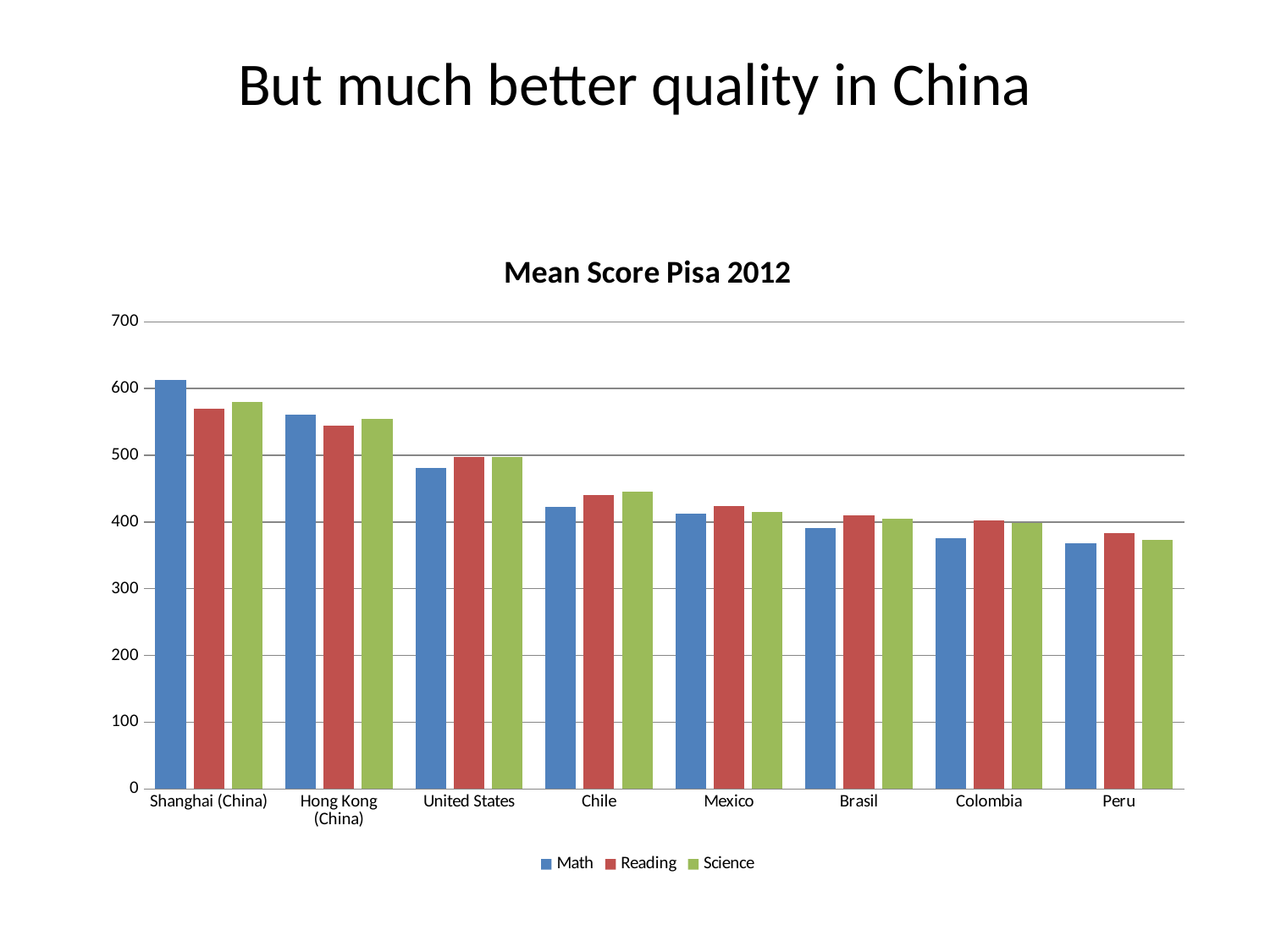

# But much better quality in China

### Chart: Mean Score Pisa 2012

| Category | Math | Reading | Science |
|---|---|---|---|
| Shanghai (China) | 613.0 | 570.0 | 580.0 |
| Hong Kong (China) | 561.0 | 545.0 | 555.0 |
| United States | 481.0 | 498.0 | 497.0 |
| Chile | 423.0 | 441.0 | 445.0 |
| Mexico | 413.0 | 424.0 | 415.0 |
| Brasil | 391.0 | 410.0 | 405.0 |
| Colombia | 376.0 | 403.0 | 399.0 |
| Peru | 368.0 | 384.0 | 373.0 |